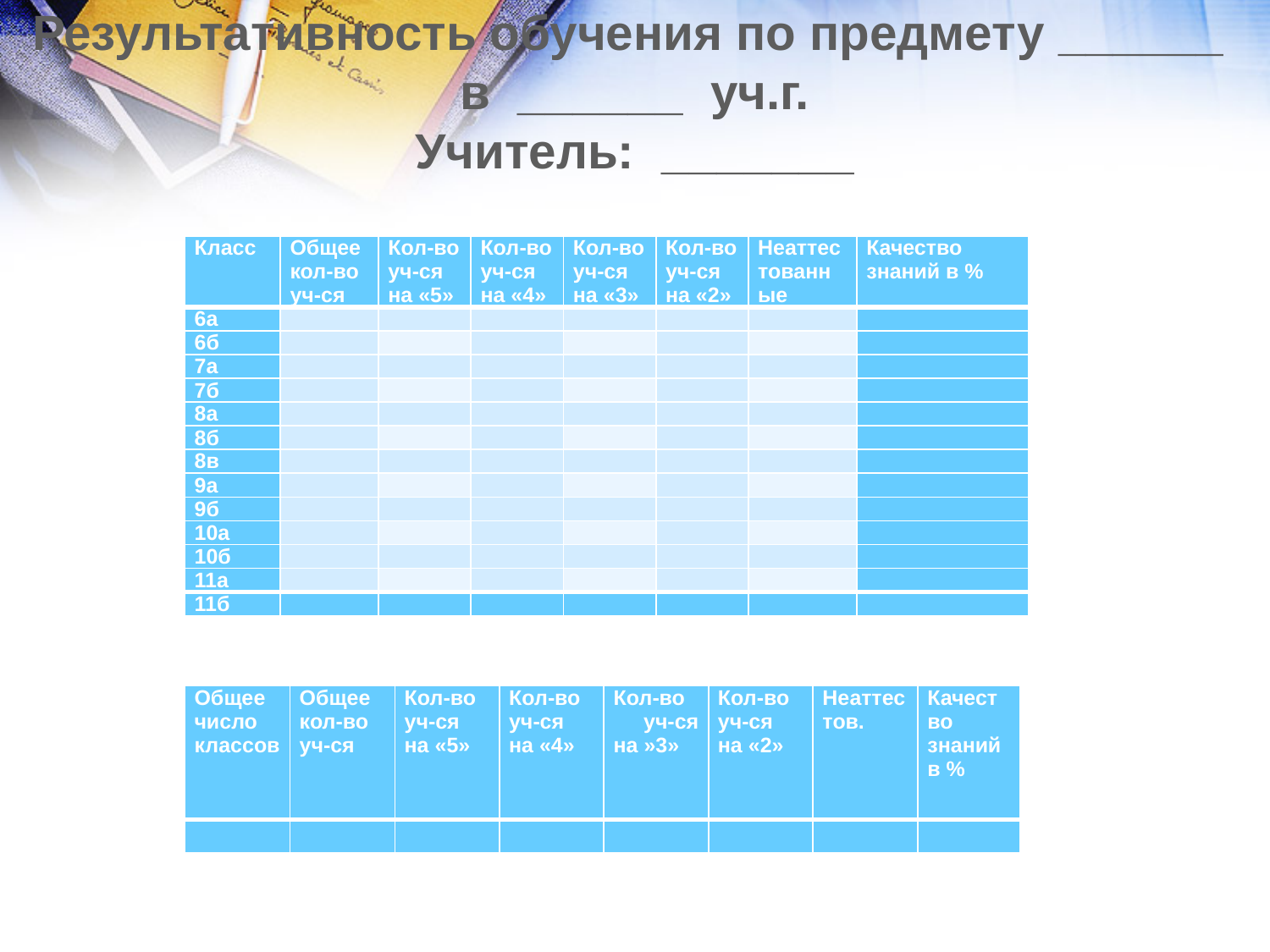

Результативность обучения по предмету ______  в  ______  уч.г.
Учитель:  _______
| Класс | Общее кол-во уч-ся | Кол-во уч-ся на «5» | Кол-во уч-ся на «4» | Кол-во уч-ся на «3» | Кол-во уч-ся на «2» | Неаттестованные | Качество знаний в % |
| --- | --- | --- | --- | --- | --- | --- | --- |
| 6а |  |  |  |  |  |  |  |
| 6б |  |  |  |  |  |  |  |
| 7а |  |  |  |  |  |  |  |
| 7б |  |  |  |  |  |  |  |
| 8а |  |  |  |  |  |  |  |
| 8б |  |  |  |  |  |  |  |
| 8в |  |  |  |  |  |  |  |
| 9а |  |  |  |  |  |  |  |
| 9б |  |  |  |  |  |  |  |
| 10а |  |  |  |  |  |  |  |
| 10б |  |  |  |  |  |  |  |
| 11а |  |  |  |  |  |  |  |
| 11б |  |  |  |  |  |  |  |
| Общее число классов | Общее кол-во уч-ся | Кол-во уч-ся на «5» | Кол-во уч-ся на «4» | Кол-во уч-ся на »3» | Кол-во уч-ся на «2» | Неаттестов. | Качество знаний в % |
| --- | --- | --- | --- | --- | --- | --- | --- |
|  |  |  |  |  |  |  |  |